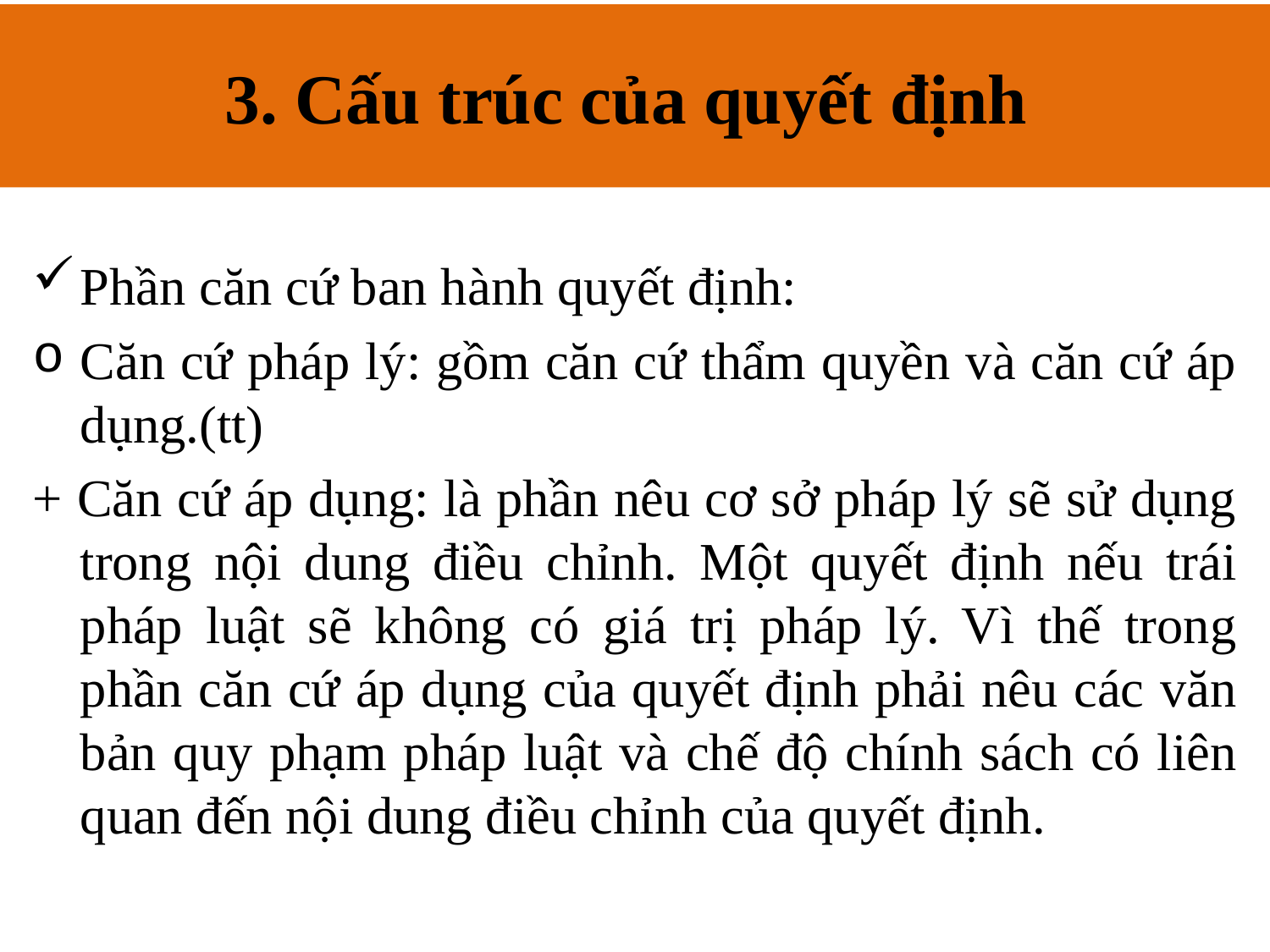

3. Cấu trúc của quyết định
# 3. Cấu trúc của quyết định
Phần căn cứ ban hành quyết định:
Căn cứ pháp lý: gồm căn cứ thẩm quyền và căn cứ áp dụng.(tt)
+ Căn cứ áp dụng: là phần nêu cơ sở pháp lý sẽ sử dụng trong nội dung điều chỉnh. Một quyết định nếu trái pháp luật sẽ không có giá trị pháp lý. Vì thế trong phần căn cứ áp dụng của quyết định phải nêu các văn bản quy phạm pháp luật và chế độ chính sách có liên quan đến nội dung điều chỉnh của quyết định.